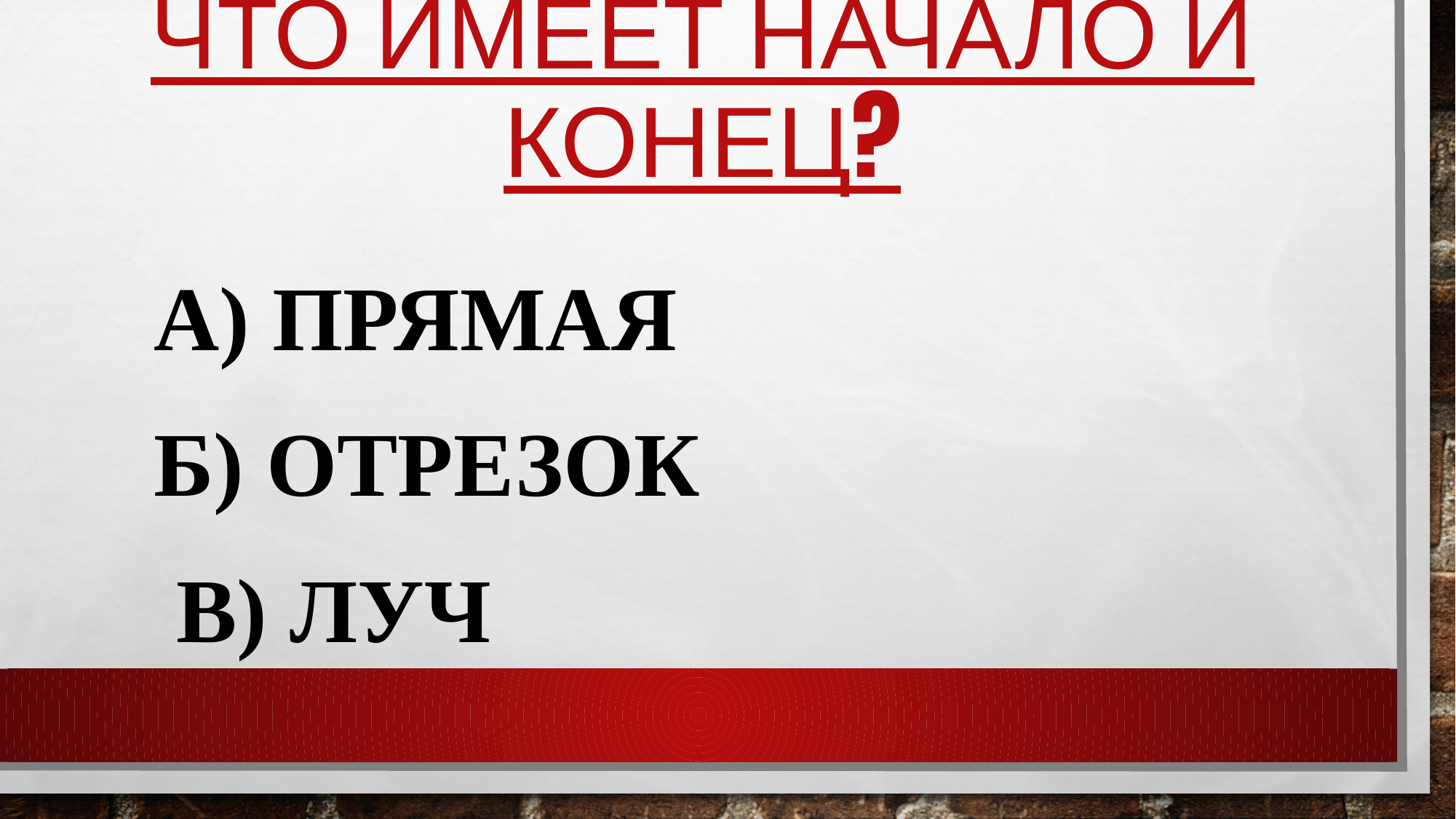

# Что имеет начало и конец?
а) прямая
б) отрезок
 в) луч